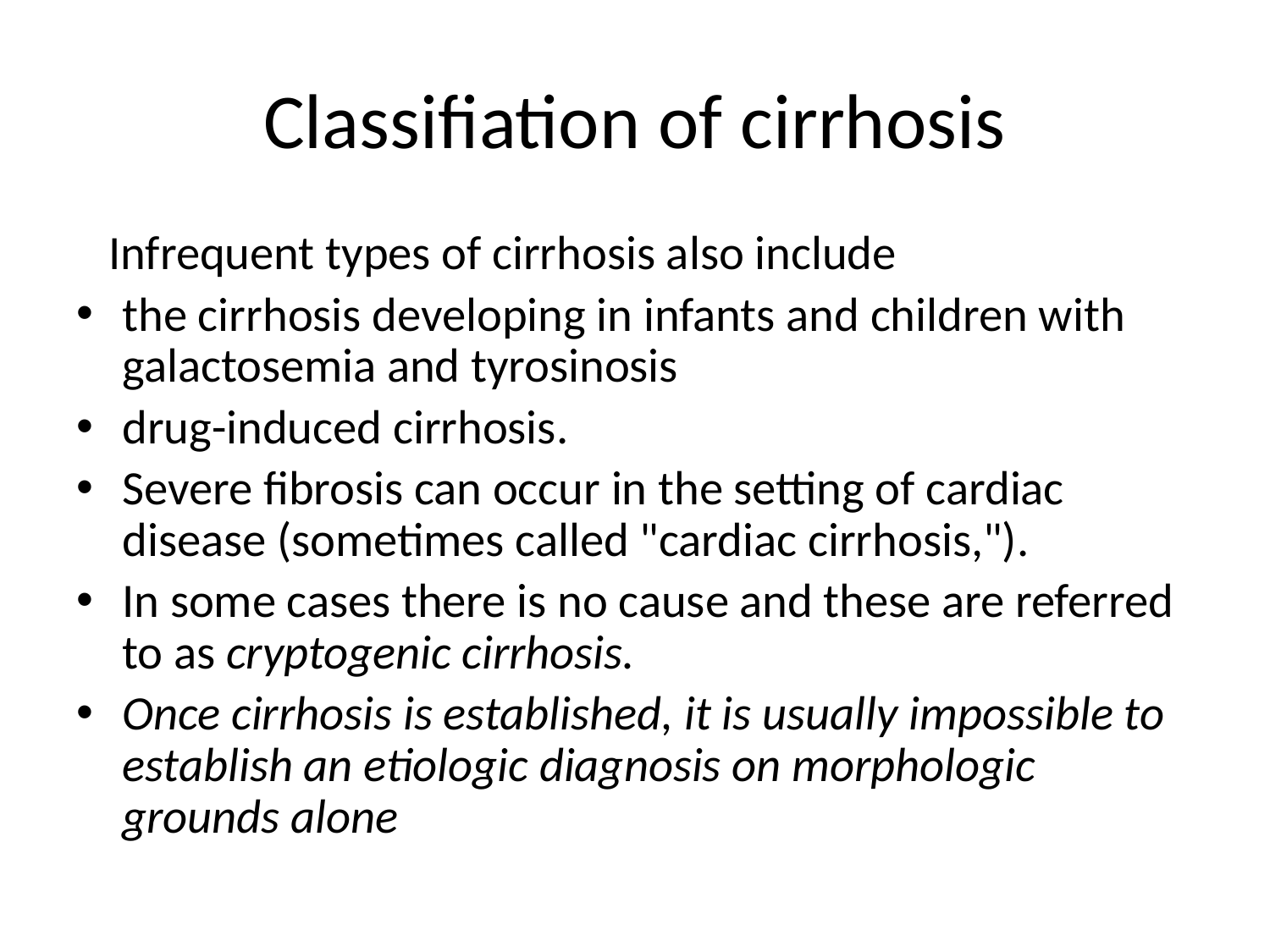

# Classifiation of cirrhosis
   Infrequent types of cirrhosis also include
the cirrhosis developing in infants and children with galactosemia and tyrosinosis
drug-induced cirrhosis.
Severe fibrosis can occur in the setting of cardiac disease (sometimes called "cardiac cirrhosis,").
In some cases there is no cause and these are referred to as cryptogenic cirrhosis.
Once cirrhosis is established, it is usually impossible to establish an etiologic diagnosis on morphologic grounds alone